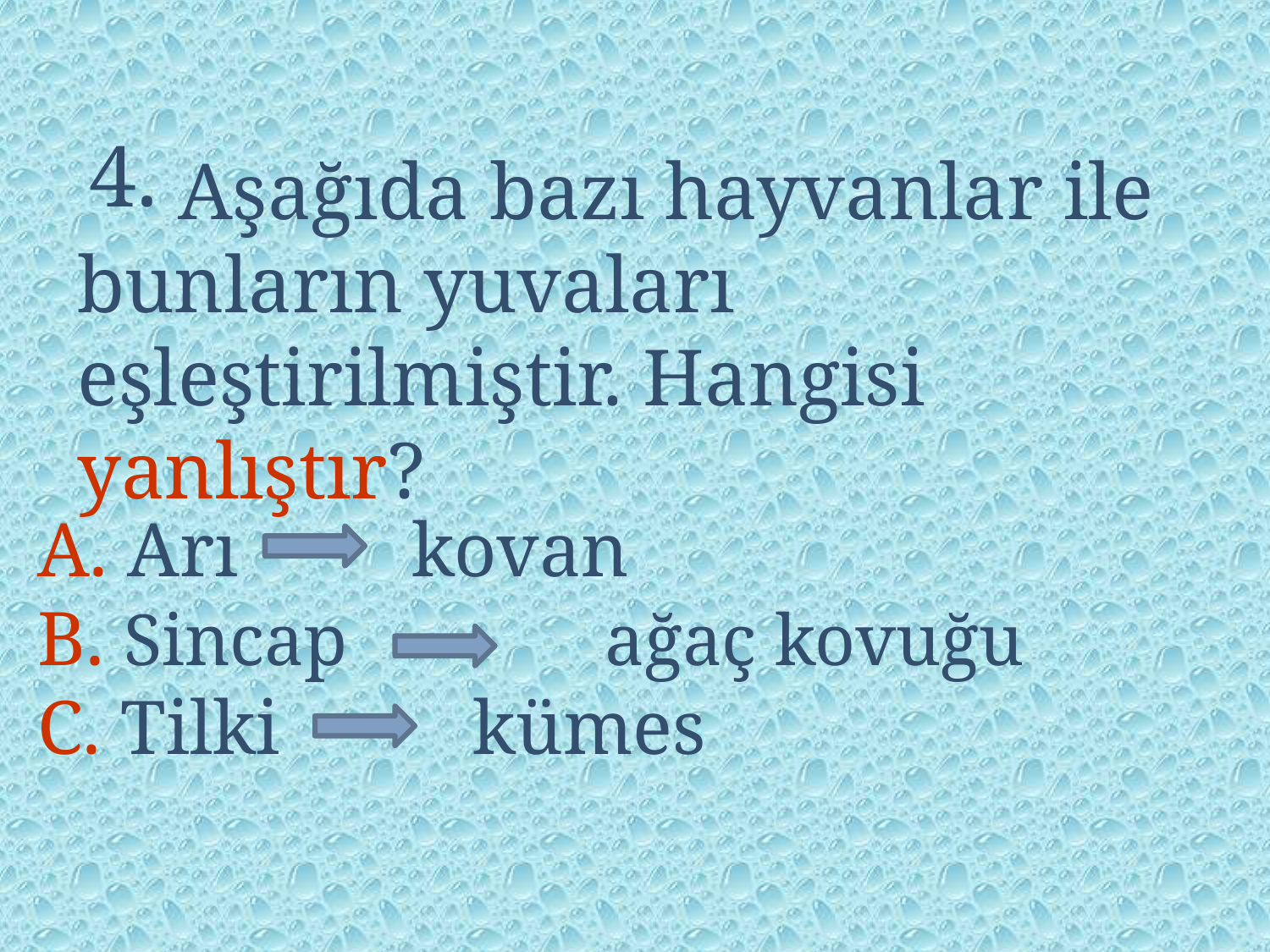

4.
     Aşağıda bazı hayvanlar ile bunların yuvaları eşleştirilmiştir. Hangisi yanlıştır?
A. Arı         kovan
B. Sincap              ağaç kovuğu
C. Tilki          kümes